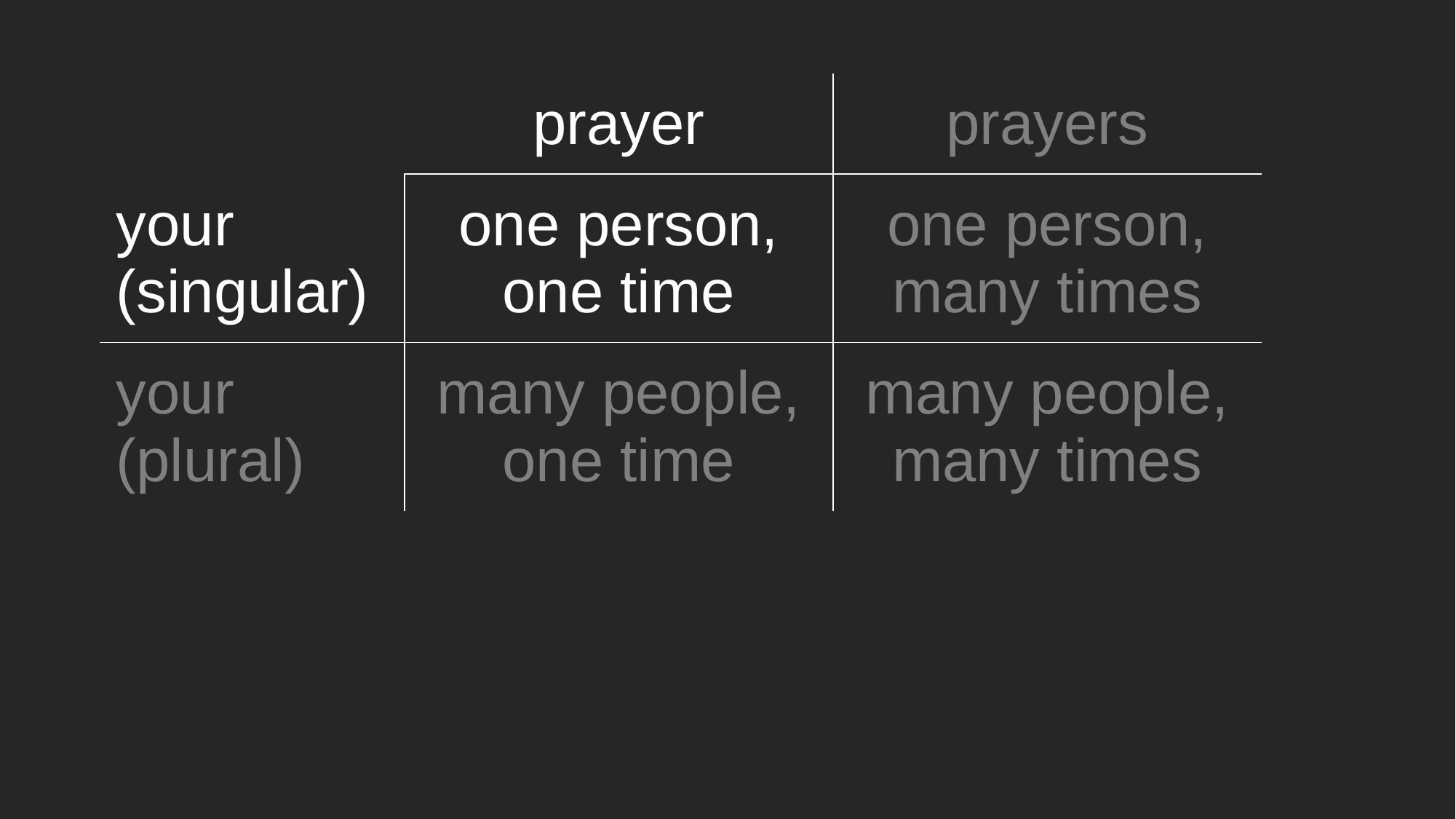

|  | prayer | prayers |
| --- | --- | --- |
| your (singular) | one person, one time | one person, many times |
| your (plural) | many people, one time | many people, many times |